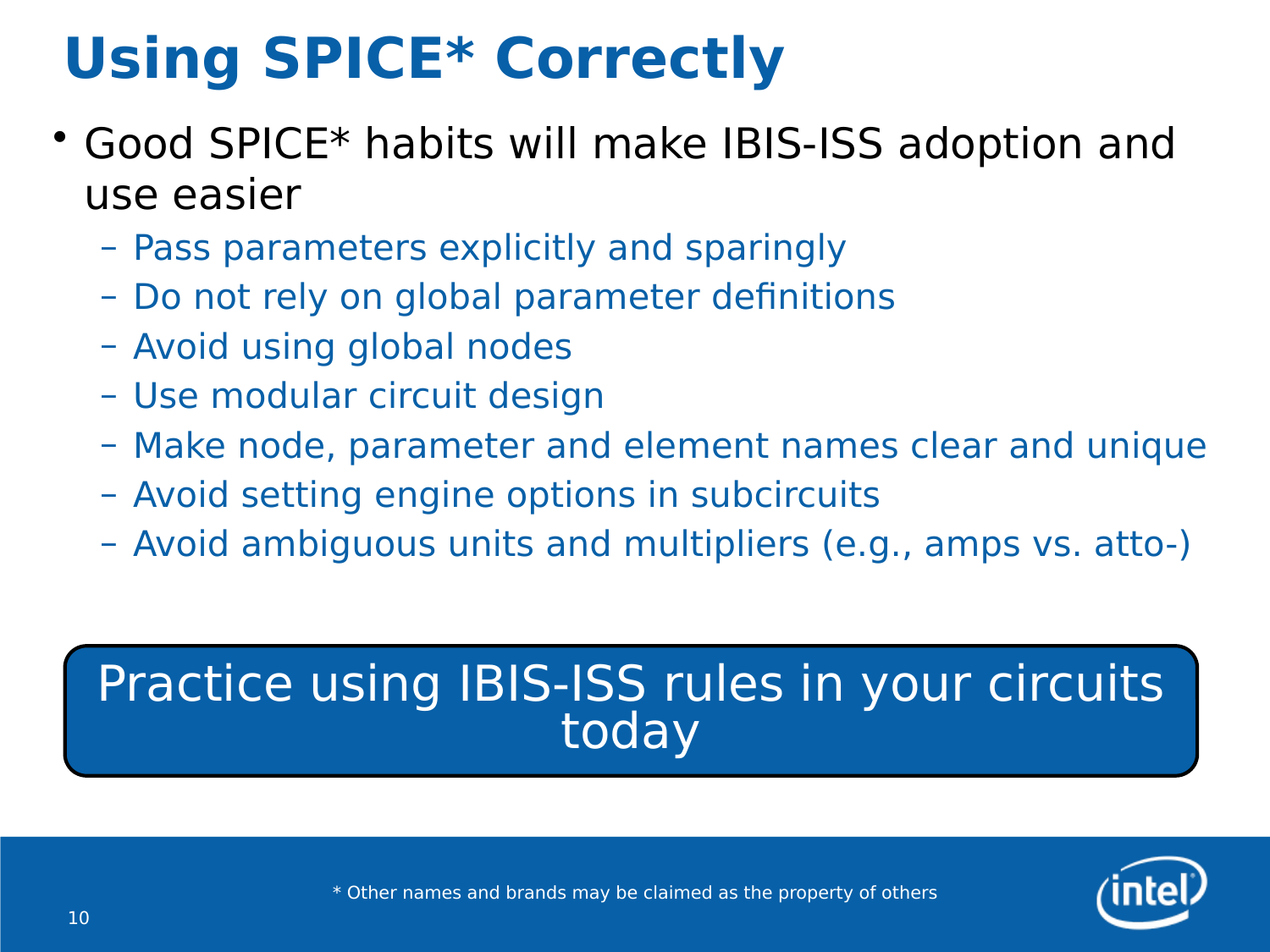

# Using SPICE* Correctly
Good SPICE* habits will make IBIS-ISS adoption and use easier
Pass parameters explicitly and sparingly
Do not rely on global parameter definitions
Avoid using global nodes
Use modular circuit design
Make node, parameter and element names clear and unique
Avoid setting engine options in subcircuits
Avoid ambiguous units and multipliers (e.g., amps vs. atto-)
Practice using IBIS-ISS rules in your circuits today